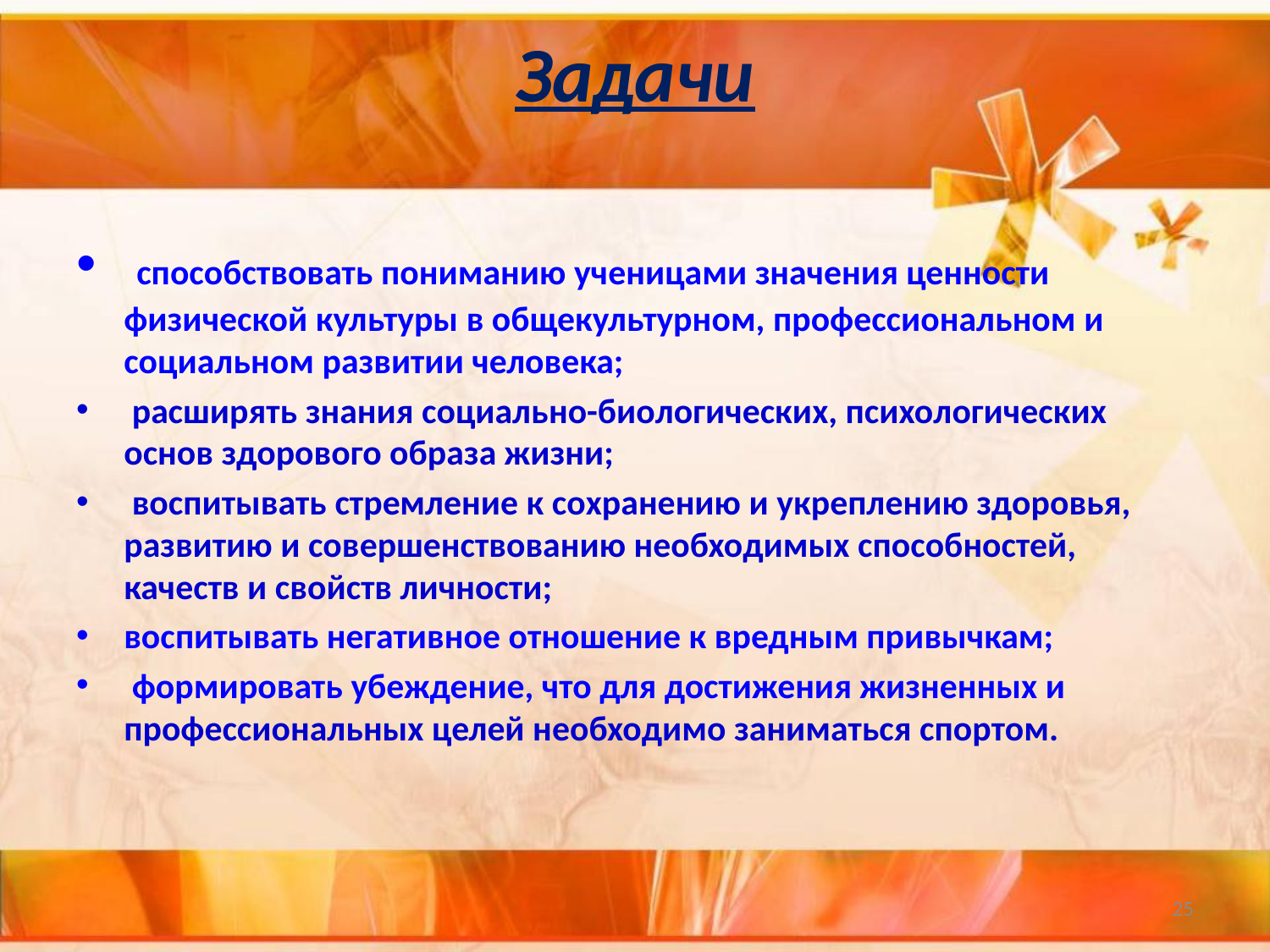

# Задачи
 способствовать пониманию ученицами значения ценности физической культуры в общекультурном, профессиональном и социальном развитии человека;
 расширять знания социально-биологических, психологических основ здорового образа жизни;
 воспитывать стремление к сохранению и укреплению здоровья, развитию и совершенствованию необходимых способностей, качеств и свойств личности;
воспитывать негативное отношение к вредным привычкам;
 формировать убеждение, что для достижения жизненных и профессиональных целей необходимо заниматься спортом.

25